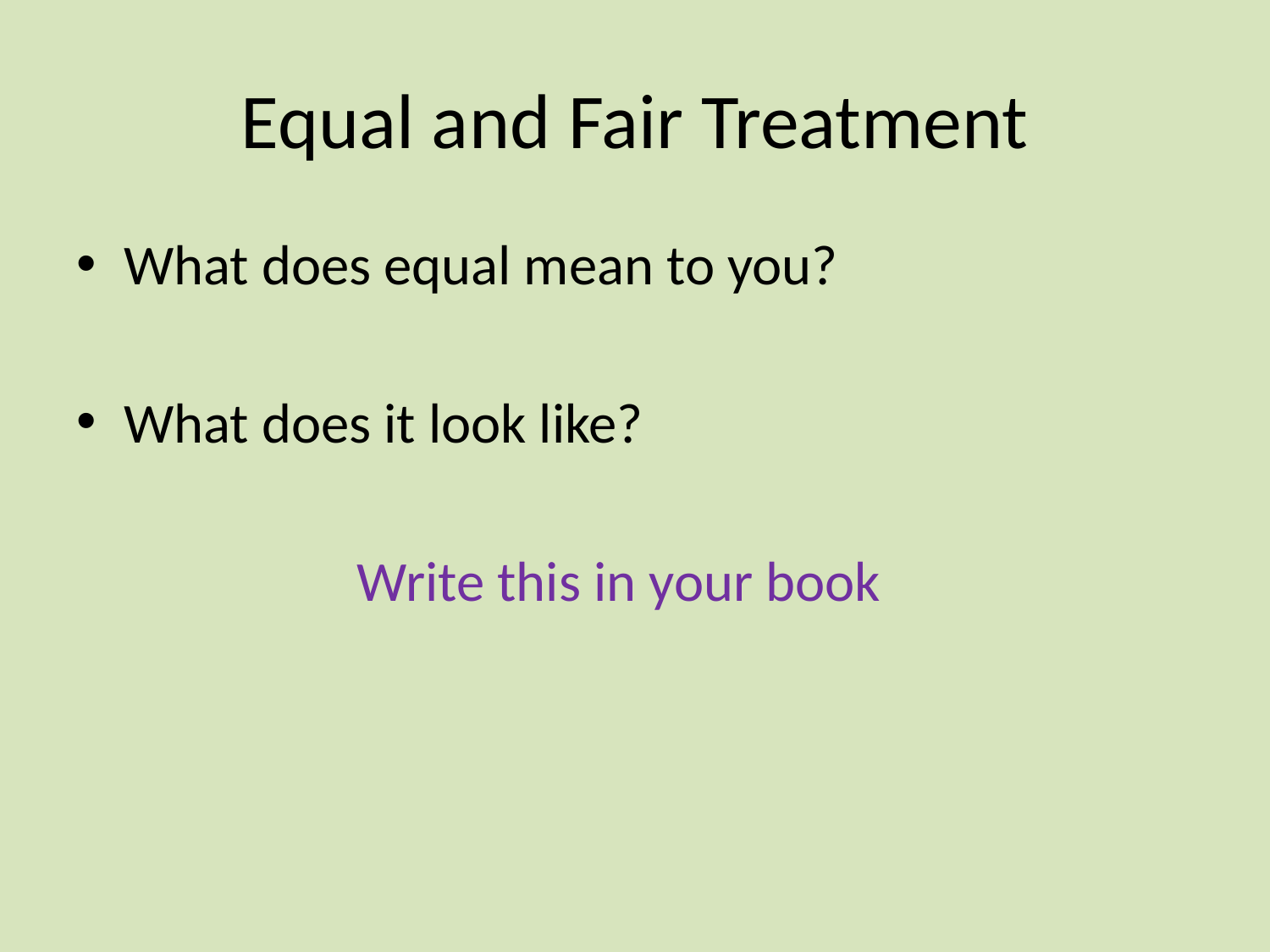

# Equal and Fair Treatment
What does equal mean to you?

What does it look like?

Write this in your book